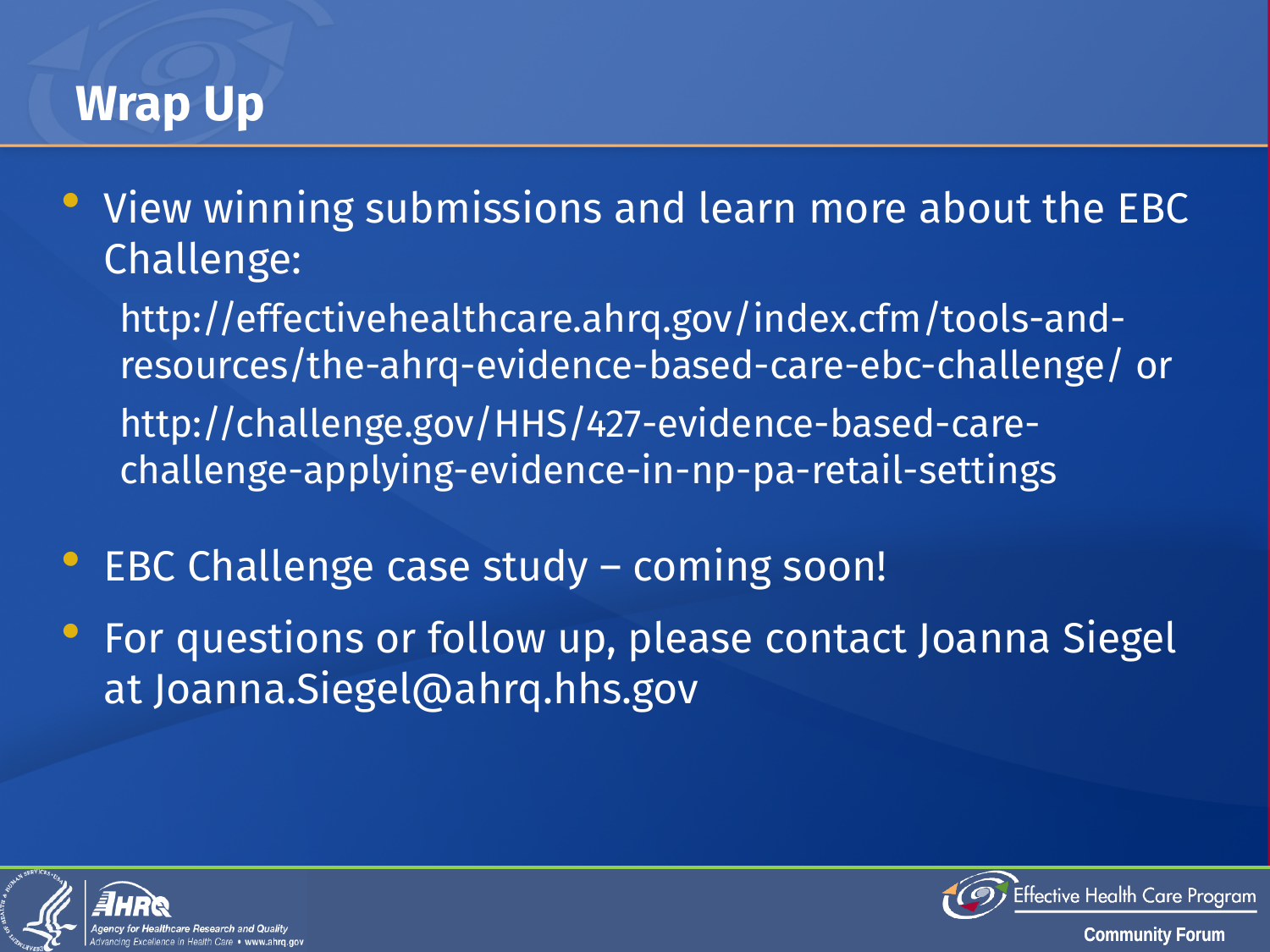

# Wrap Up
View winning submissions and learn more about the EBC Challenge:
http://effectivehealthcare.ahrq.gov/index.cfm/tools-and-resources/the-ahrq-evidence-based-care-ebc-challenge/ or
http://challenge.gov/HHS/427-evidence-based-care-challenge-applying-evidence-in-np-pa-retail-settings

EBC Challenge case study – coming soon!
For questions or follow up, please contact Joanna Siegel at Joanna.Siegel@ahrq.hhs.gov